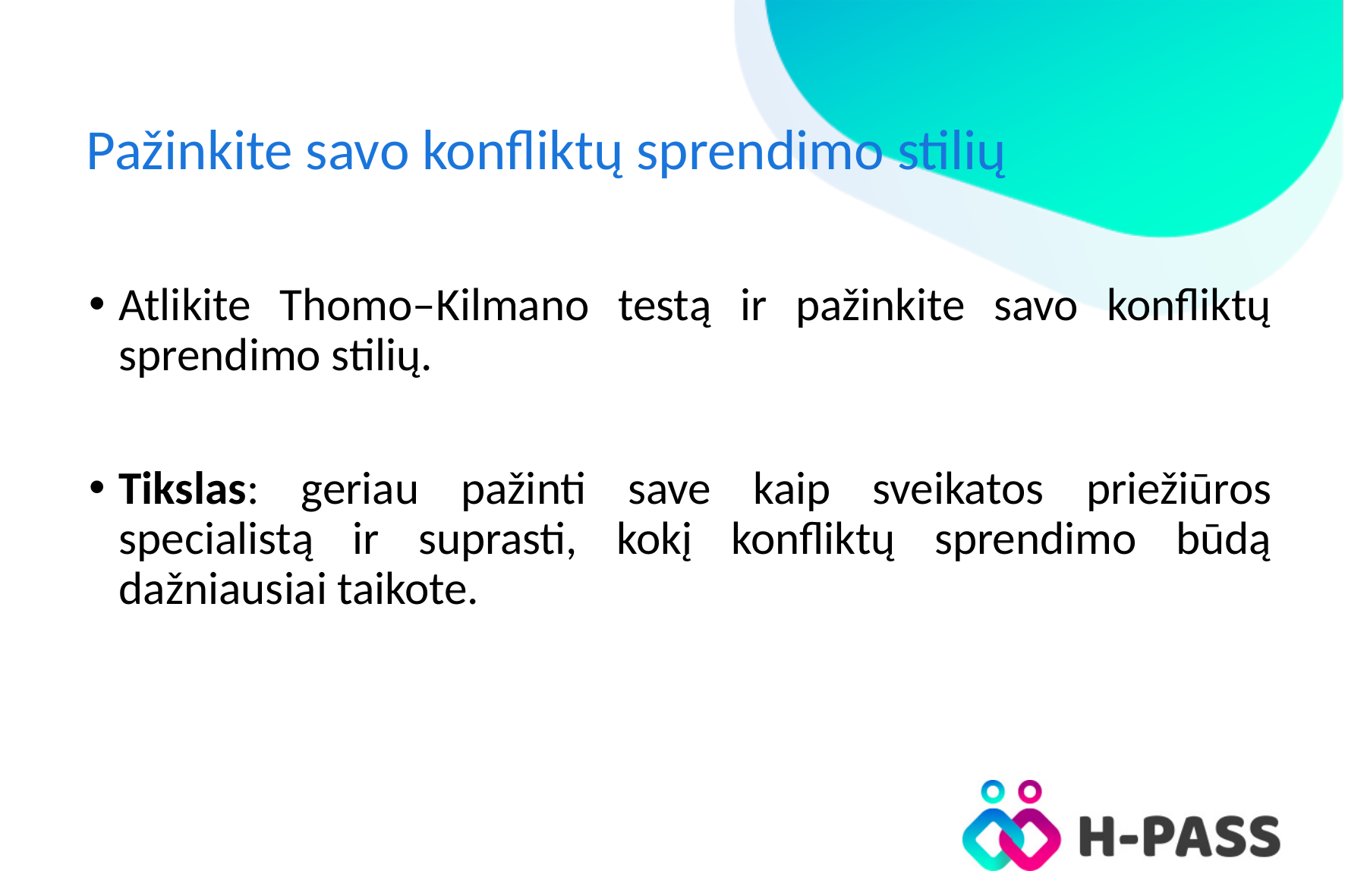

# Pažinkite savo konfliktų sprendimo stilių
Atlikite Thomo–Kilmano testą ir pažinkite savo konfliktų sprendimo stilių.

Tikslas: geriau pažinti save kaip sveikatos priežiūros specialistą ir suprasti, kokį konfliktų sprendimo būdą dažniausiai taikote.